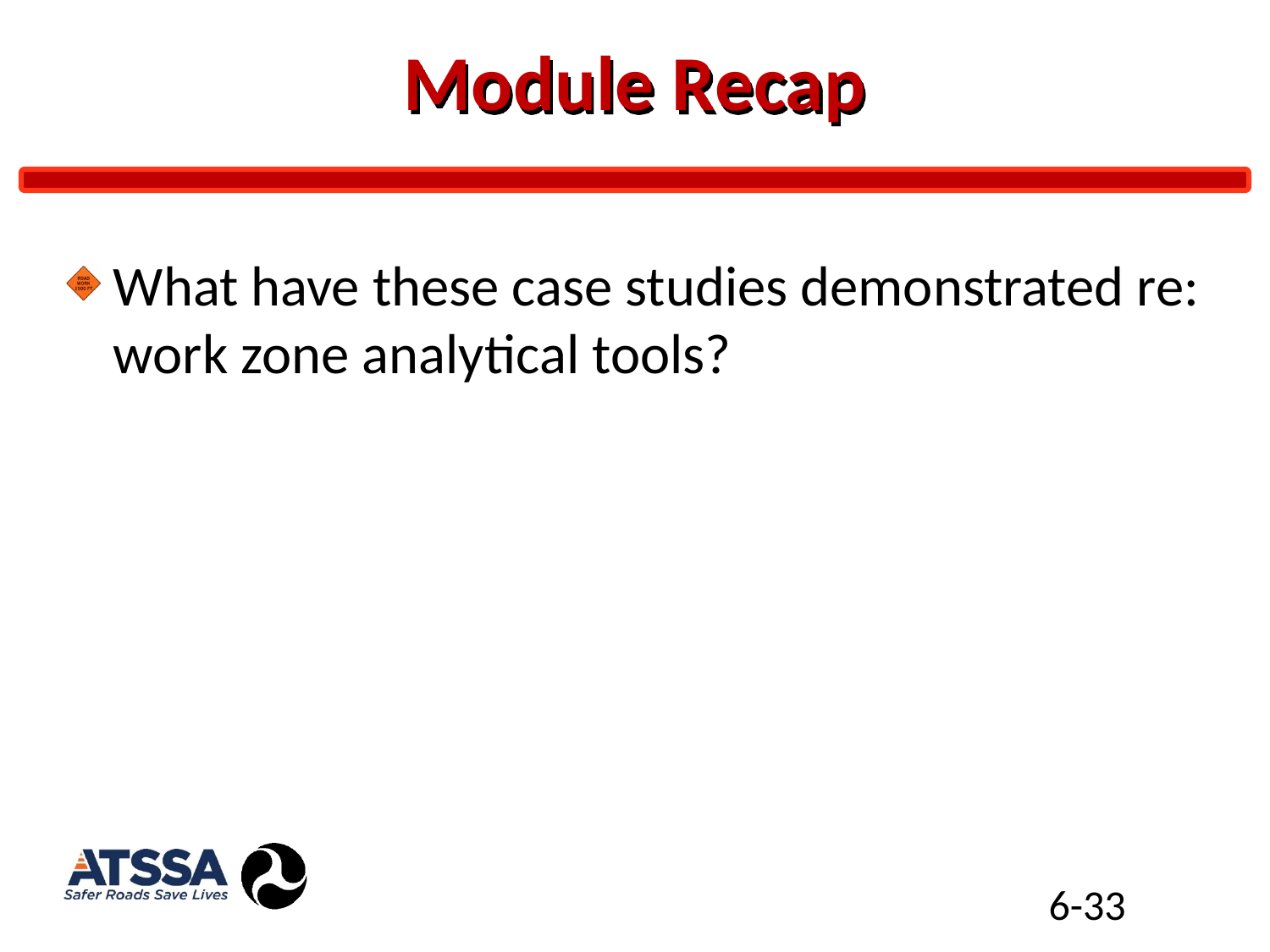

# Module Recap
What have these case studies demonstrated re: work zone analytical tools?